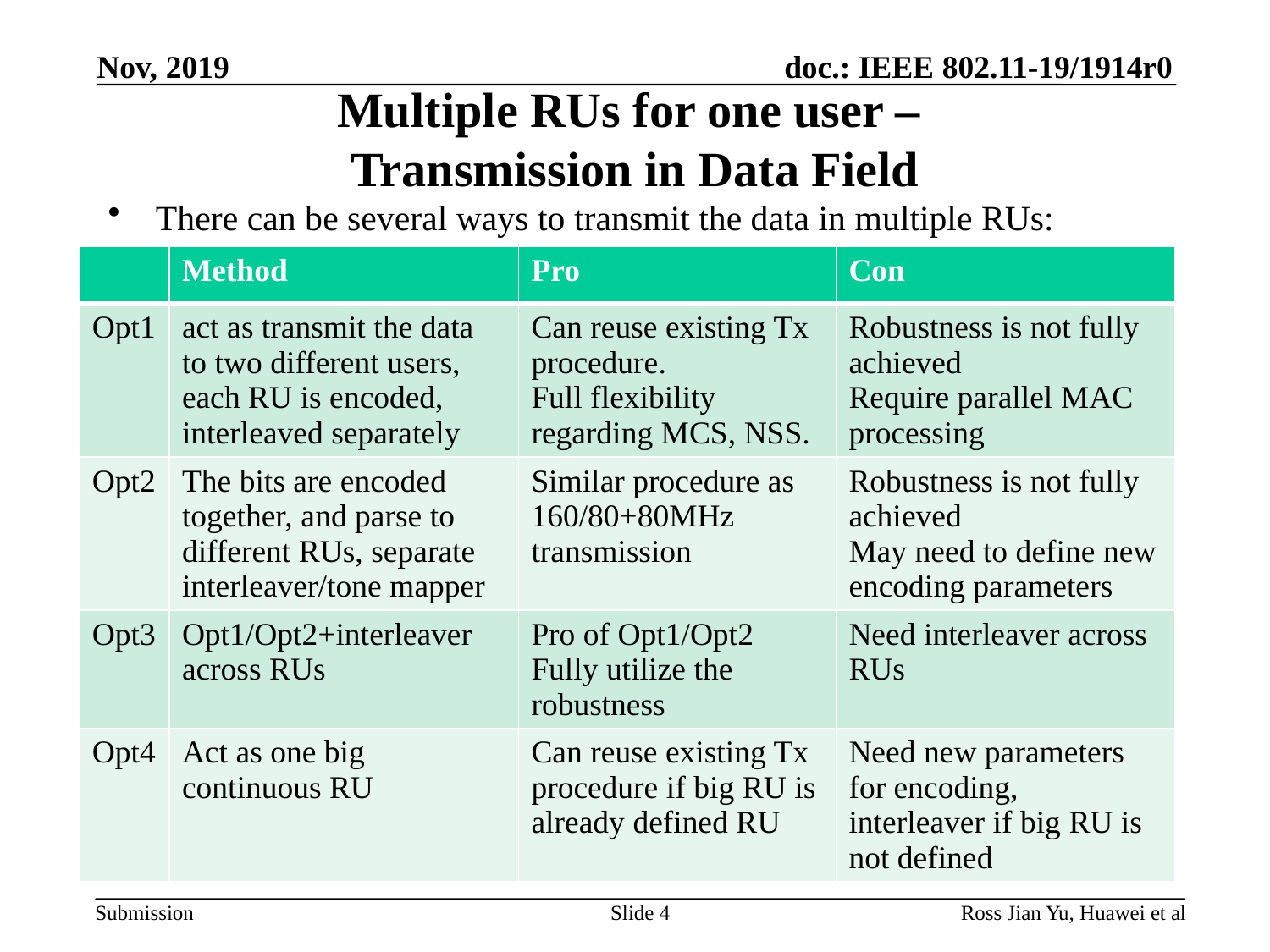

Nov, 2019
# Multiple RUs for one user – Transmission in Data Field
There can be several ways to transmit the data in multiple RUs:
|  | Method | Pro | Con |
| --- | --- | --- | --- |
| Opt1 | act as transmit the data to two different users, each RU is encoded, interleaved separately | Can reuse existing Tx procedure. Full flexibility regarding MCS, NSS. | Robustness is not fully achieved Require parallel MAC processing |
| Opt2 | The bits are encoded together, and parse to different RUs, separate interleaver/tone mapper | Similar procedure as 160/80+80MHz transmission | Robustness is not fully achieved May need to define new encoding parameters |
| Opt3 | Opt1/Opt2+interleaver across RUs | Pro of Opt1/Opt2 Fully utilize the robustness | Need interleaver across RUs |
| Opt4 | Act as one big continuous RU | Can reuse existing Tx procedure if big RU is already defined RU | Need new parameters for encoding, interleaver if big RU is not defined |
Slide 4
Ross Jian Yu, Huawei et al